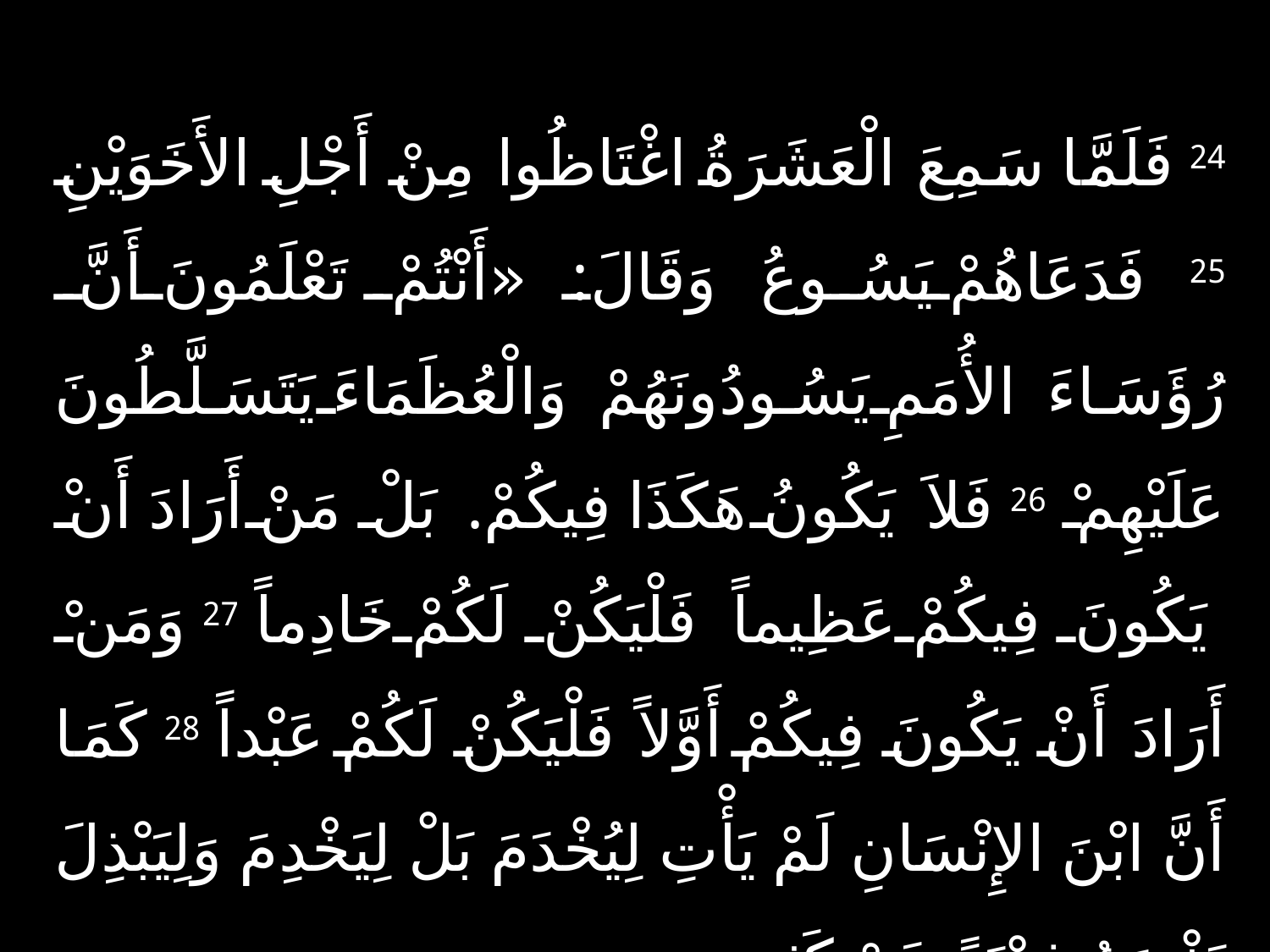

24 فَلَمَّا سَمِعَ الْعَشَرَةُ اغْتَاظُوا مِنْ أَجْلِ الأَخَوَيْنِ 25 فَدَعَاهُمْ يَسُوعُ وَقَالَ: «أَنْتُمْ تَعْلَمُونَ أَنَّ رُؤَسَاءَ الأُمَمِ يَسُودُونَهُمْ وَالْعُظَمَاءَ يَتَسَلَّطُونَ عَلَيْهِمْ 26 فَلاَ يَكُونُ هَكَذَا فِيكُمْ. بَلْ مَنْ أَرَادَ أَنْ يَكُونَ فِيكُمْ عَظِيماً فَلْيَكُنْ لَكُمْ خَادِماً 27 وَمَنْ أَرَادَ أَنْ يَكُونَ فِيكُمْ أَوَّلاً فَلْيَكُنْ لَكُمْ عَبْداً 28 كَمَا أَنَّ ابْنَ الإِنْسَانِ لَمْ يَأْتِ لِيُخْدَمَ بَلْ لِيَخْدِمَ وَلِيَبْذِلَ نَفْسَهُ فِدْيَةً عَنْ كَثِيرِينَ».